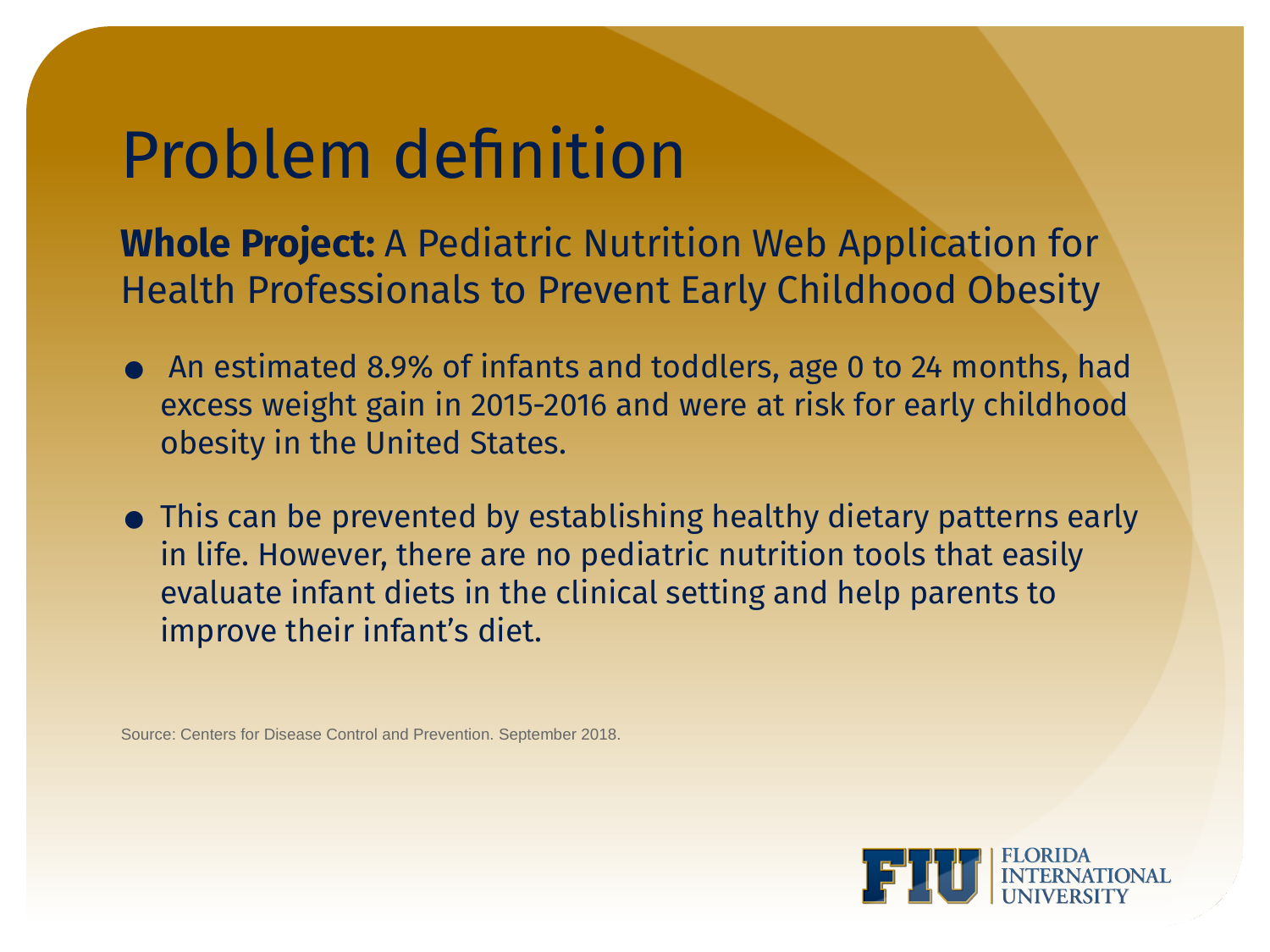

# Problem definition
Whole Project: A Pediatric Nutrition Web Application for Health Professionals to Prevent Early Childhood Obesity
 An estimated 8.9% of infants and toddlers, age 0 to 24 months, had excess weight gain in 2015-2016 and were at risk for early childhood obesity in the United States.
This can be prevented by establishing healthy dietary patterns early in life. However, there are no pediatric nutrition tools that easily evaluate infant diets in the clinical setting and help parents to improve their infant’s diet.

Source: Centers for Disease Control and Prevention. September 2018.